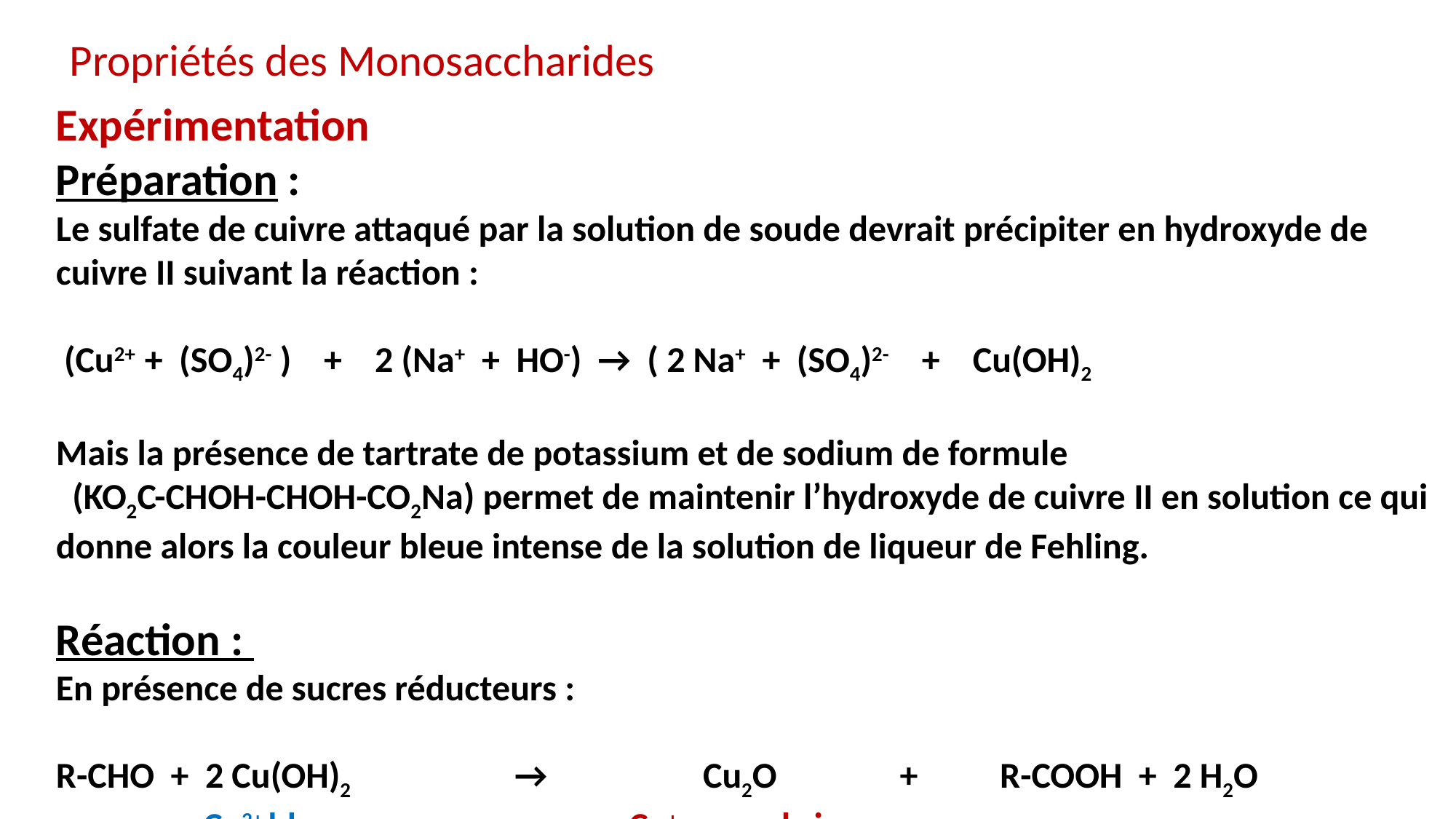

Propriétés des Monosaccharides
Expérimentation
Préparation :
Le sulfate de cuivre attaqué par la solution de soude devrait précipiter en hydroxyde de cuivre II suivant la réaction :

 (Cu2+  +  (SO4)2- )    +    2 (Na+  +  HO-)  →  ( 2 Na+  +  (SO4)2-    +    Cu(OH)2

Mais la présence de tartrate de potassium et de sodium de formule
  (KO2C-CHOH-CHOH-CO2Na) permet de maintenir l’hydroxyde de cuivre II en solution ce qui donne alors la couleur bleue intense de la solution de liqueur de Fehling.

Réaction :
En présence de sucres réducteurs :

R-CHO  +  2 Cu(OH)2                    →                   Cu2O               +          R-COOH  +  2 H2O
                  Cu2+ bleu                                    Cu+ rouge brique